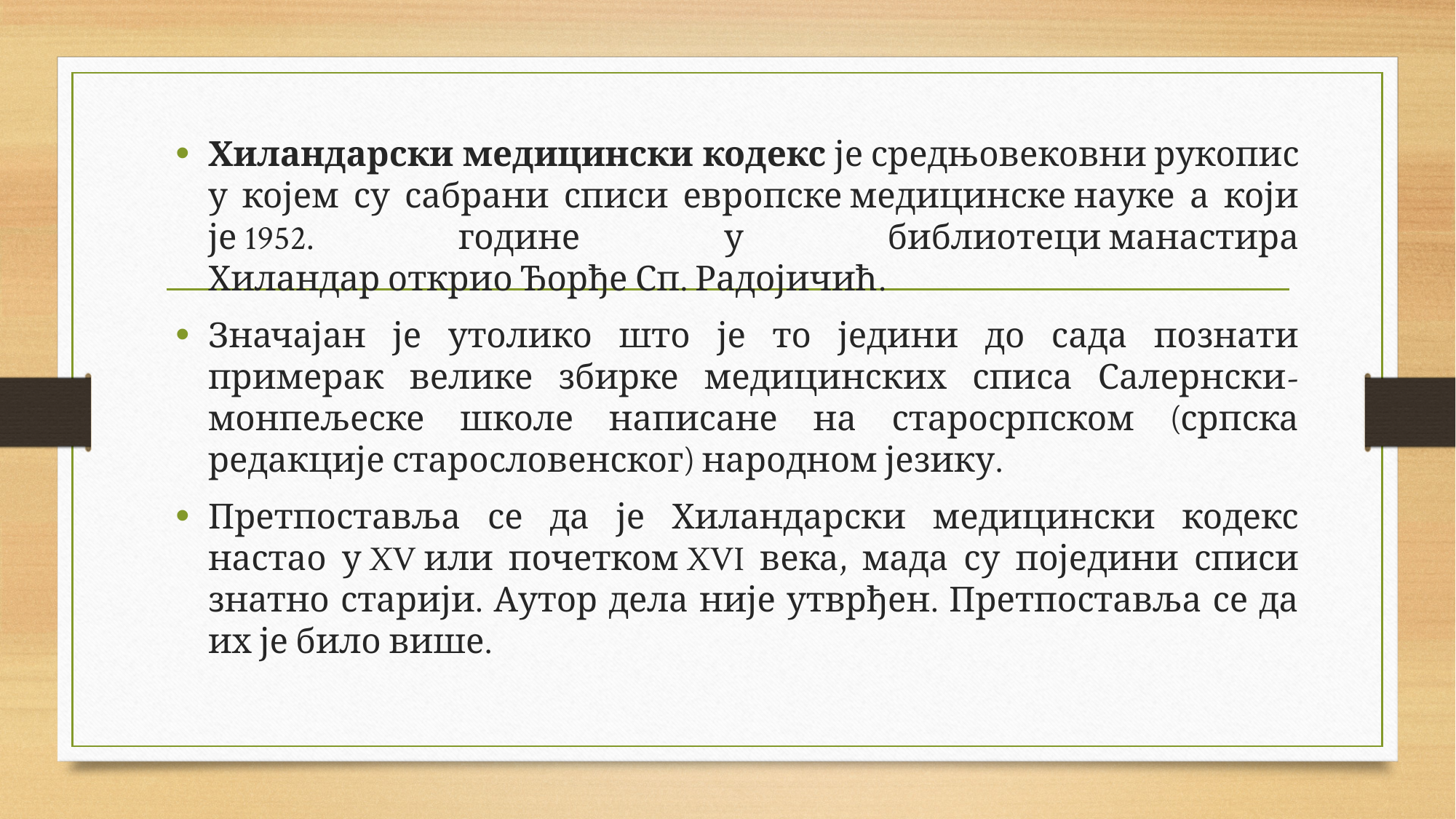

Хиландарски медицински кодекс је средњовековни рукопис у којем су сабрани списи европске медицинске науке а који је 1952. године у библиотеци манастира Хиландар открио Ђорђе Сп. Радојичић.
Значајан је утолико што је то једини до сада познати примерак велике збирке медицинских списа Салернски-монпељеске школе написане на старосрпском (српска редакције старословенског) народном језику.
Претпоставља се да је Хиландарски медицински кодекс настао у XV или почетком XVI века, мада су поједини списи знатно старији. Аутор дела није утврђен. Претпоставља се да их је било више.